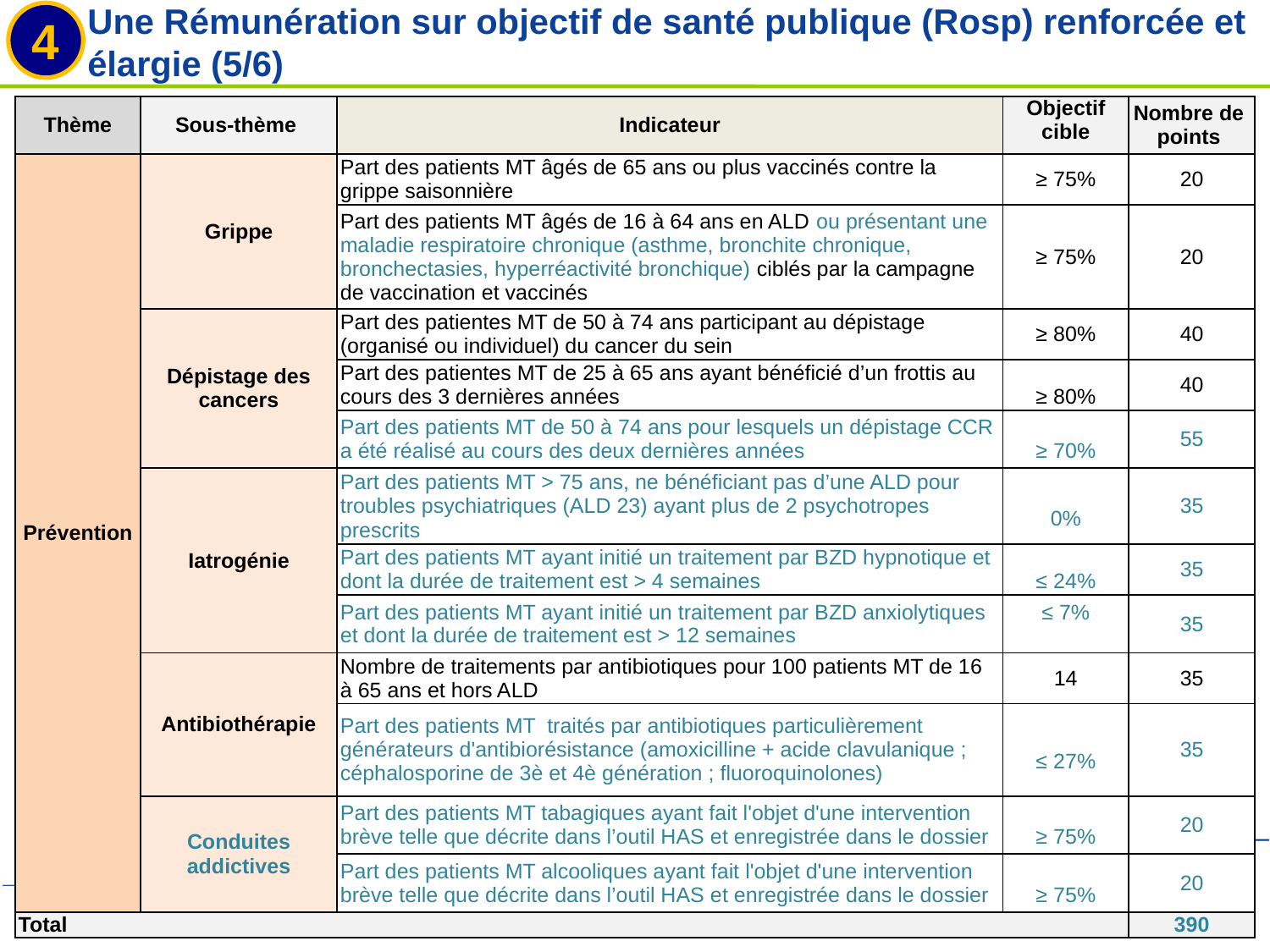

4
# Une Rémunération sur objectif de santé publique (Rosp) renforcée et élargie (5/6)
En bleu, les indicateurs nouveaux ou revus
| Thème | Sous-thème | Indicateur | Objectif cible | Nombre de points |
| --- | --- | --- | --- | --- |
| Prévention | Grippe | Part des patients MT âgés de 65 ans ou plus vaccinés contre la grippe saisonnière | ≥ 75% | 20 |
|  |  | Part des patients MT âgés de 16 à 64 ans en ALD ou présentant une maladie respiratoire chronique (asthme, bronchite chronique, bronchectasies, hyperréactivité bronchique) ciblés par la campagne de vaccination et vaccinés | ≥ 75% | 20 |
|  | Dépistage des cancers | Part des patientes MT de 50 à 74 ans participant au dépistage (organisé ou individuel) du cancer du sein | ≥ 80% | 40 |
|  |  | Part des patientes MT de 25 à 65 ans ayant bénéficié d’un frottis au cours des 3 dernières années | ≥ 80% | 40 |
|  |  | Part des patients MT de 50 à 74 ans pour lesquels un dépistage CCR a été réalisé au cours des deux dernières années | ≥ 70% | 55 |
|  | Iatrogénie | Part des patients MT > 75 ans, ne bénéficiant pas d’une ALD pour troubles psychiatriques (ALD 23) ayant plus de 2 psychotropes prescrits | 0% | 35 |
|  |  | Part des patients MT ayant initié un traitement par BZD hypnotique et dont la durée de traitement est > 4 semaines | ≤ 24% | 35 |
|  |  | Part des patients MT ayant initié un traitement par BZD anxiolytiques et dont la durée de traitement est > 12 semaines | ≤ 7% | 35 |
|  | Antibiothérapie | Nombre de traitements par antibiotiques pour 100 patients MT de 16 à 65 ans et hors ALD | 14 | 35 |
|  |  | Part des patients MT traités par antibiotiques particulièrement générateurs d'antibiorésistance (amoxicilline + acide clavulanique ; céphalosporine de 3è et 4è génération ; fluoroquinolones) | ≤ 27% | 35 |
|  | Conduites addictives | Part des patients MT tabagiques ayant fait l'objet d'une intervention brève telle que décrite dans l’outil HAS et enregistrée dans le dossier | ≥ 75% | 20 |
|  |  | Part des patients MT alcooliques ayant fait l'objet d'une intervention brève telle que décrite dans l’outil HAS et enregistrée dans le dossier | ≥ 75% | 20 |
| Total |  |  |  | 390 |
30